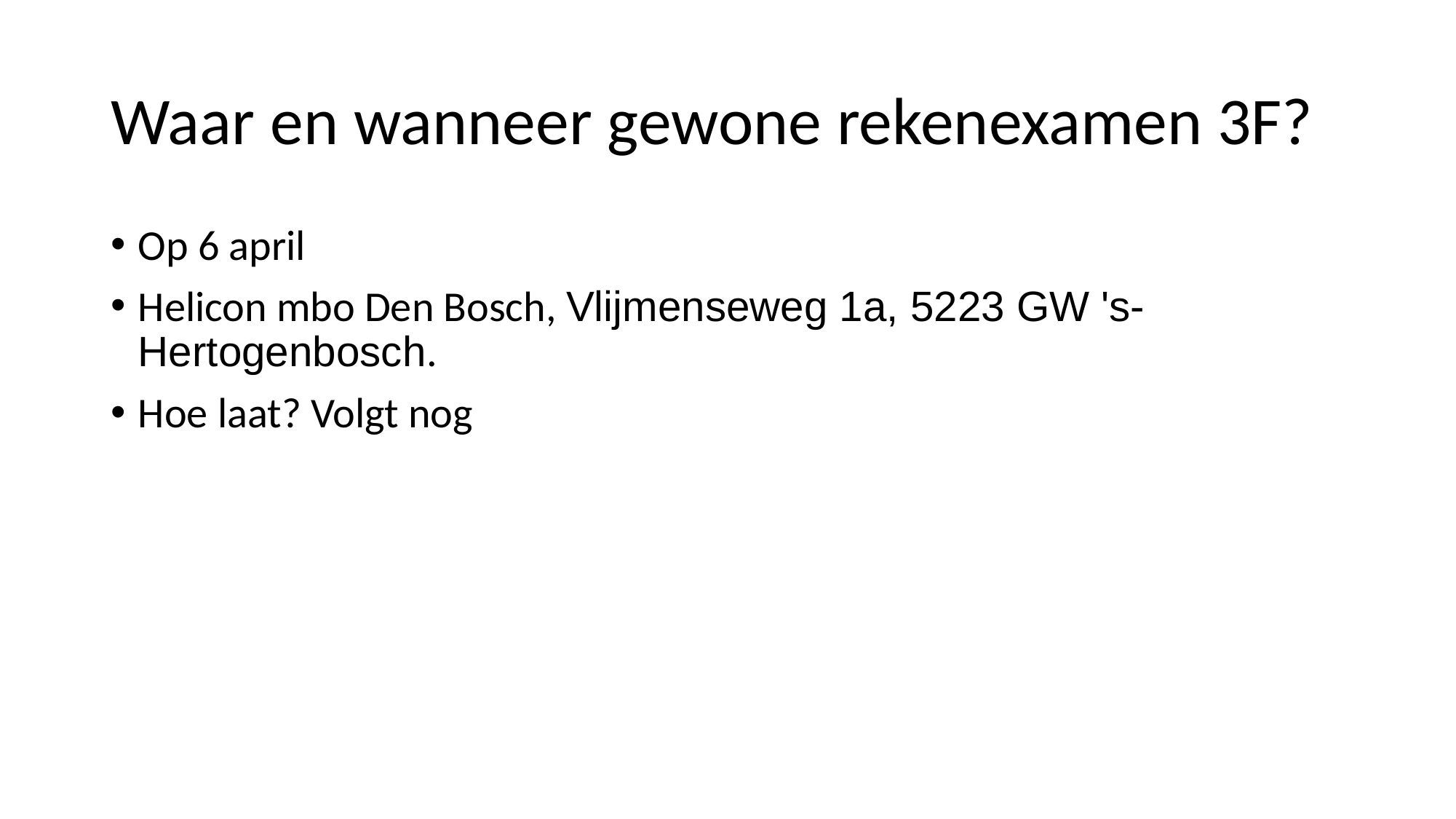

# Waar en wanneer gewone rekenexamen 3F?
Op 6 april
Helicon mbo Den Bosch, Vlijmenseweg 1a, 5223 GW 's-Hertogenbosch.
Hoe laat? Volgt nog